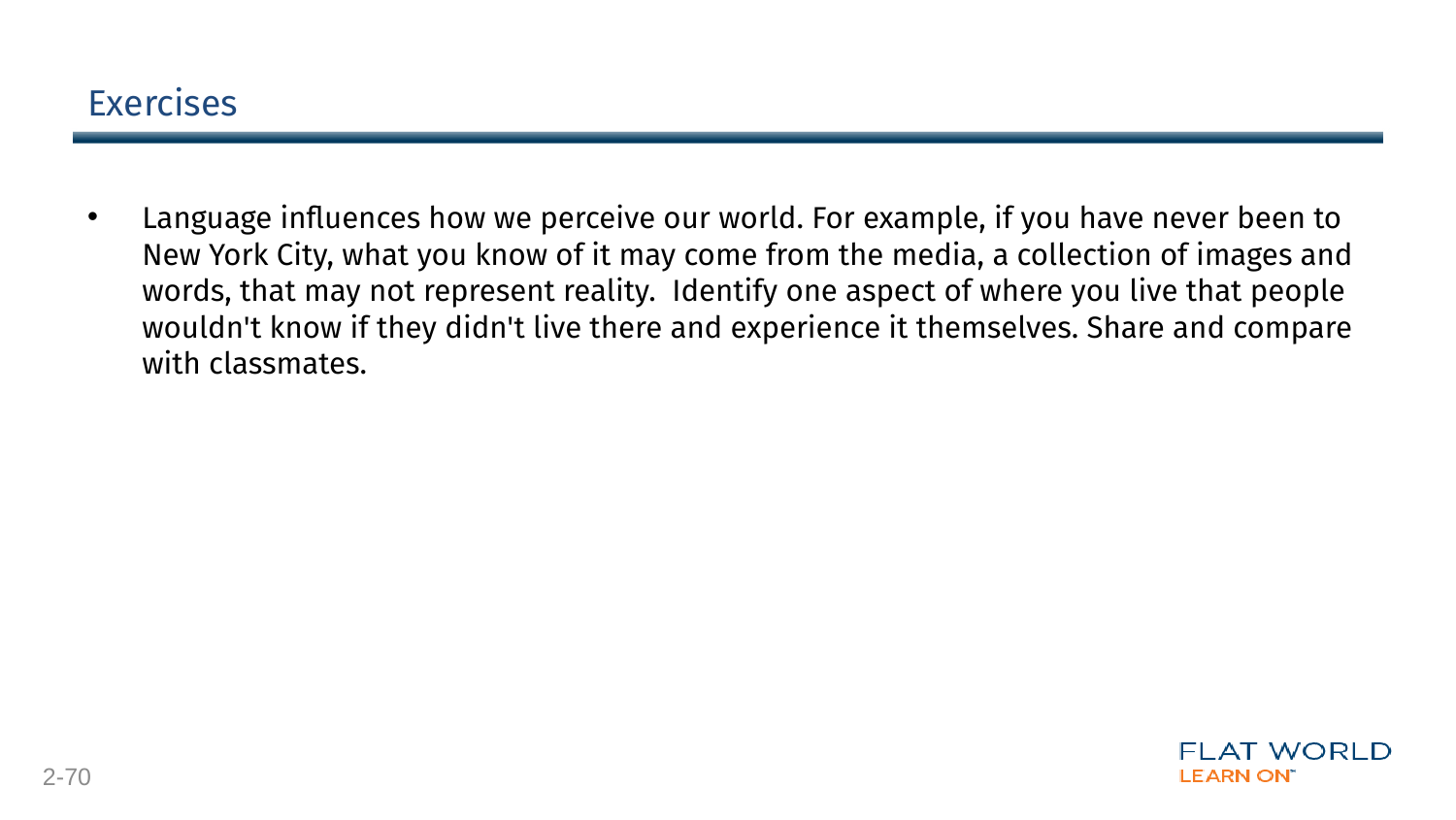

# Exercises
Language influences how we perceive our world. For example, if you have never been to New York City, what you know of it may come from the media, a collection of images and words, that may not represent reality.  Identify one aspect of where you live that people wouldn't know if they didn't live there and experience it themselves. Share and compare with classmates.
2-70